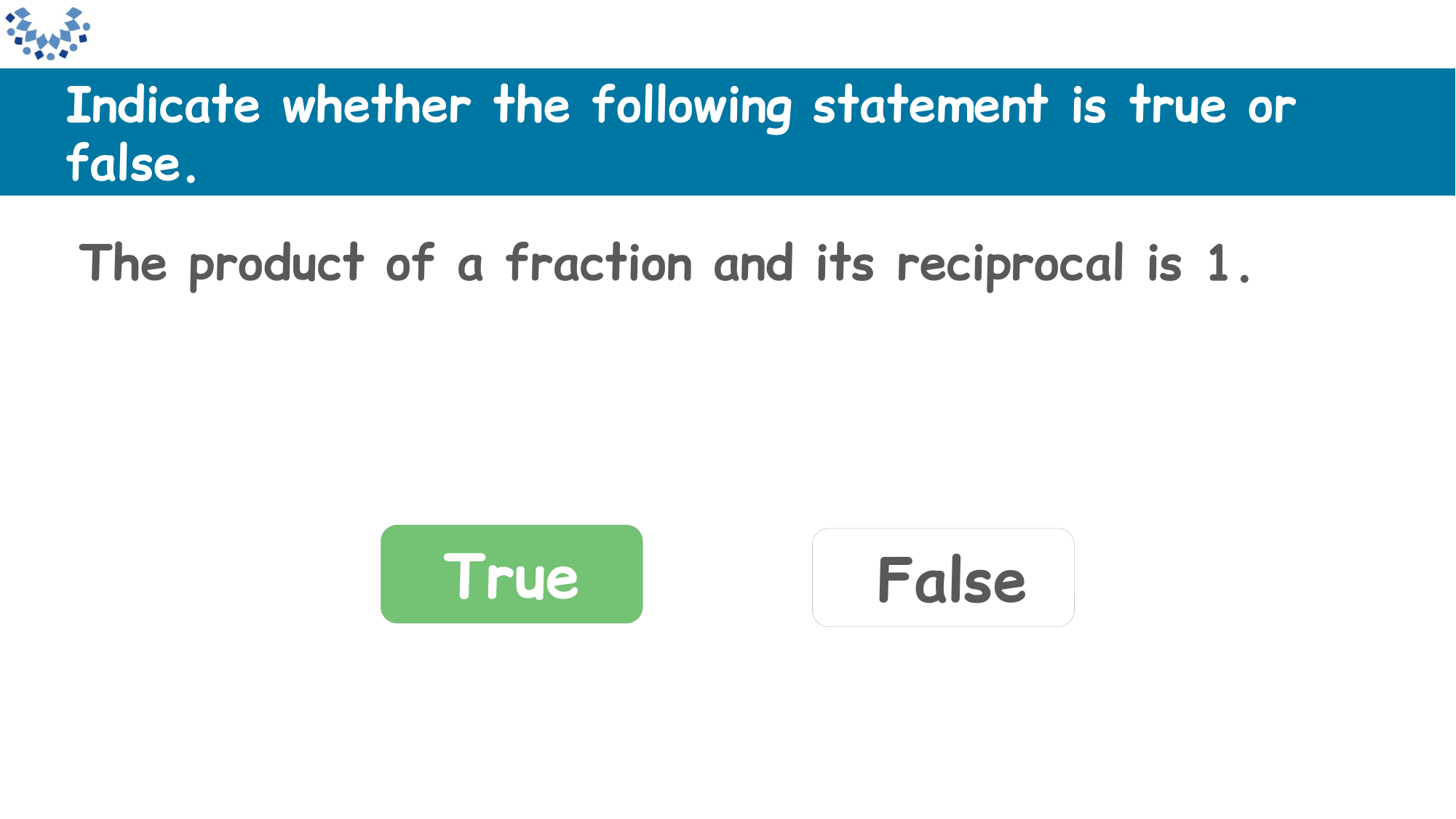

Indicate whether the following statement is true or false.
The product of a fraction and its reciprocal is 1.
True
True
 False